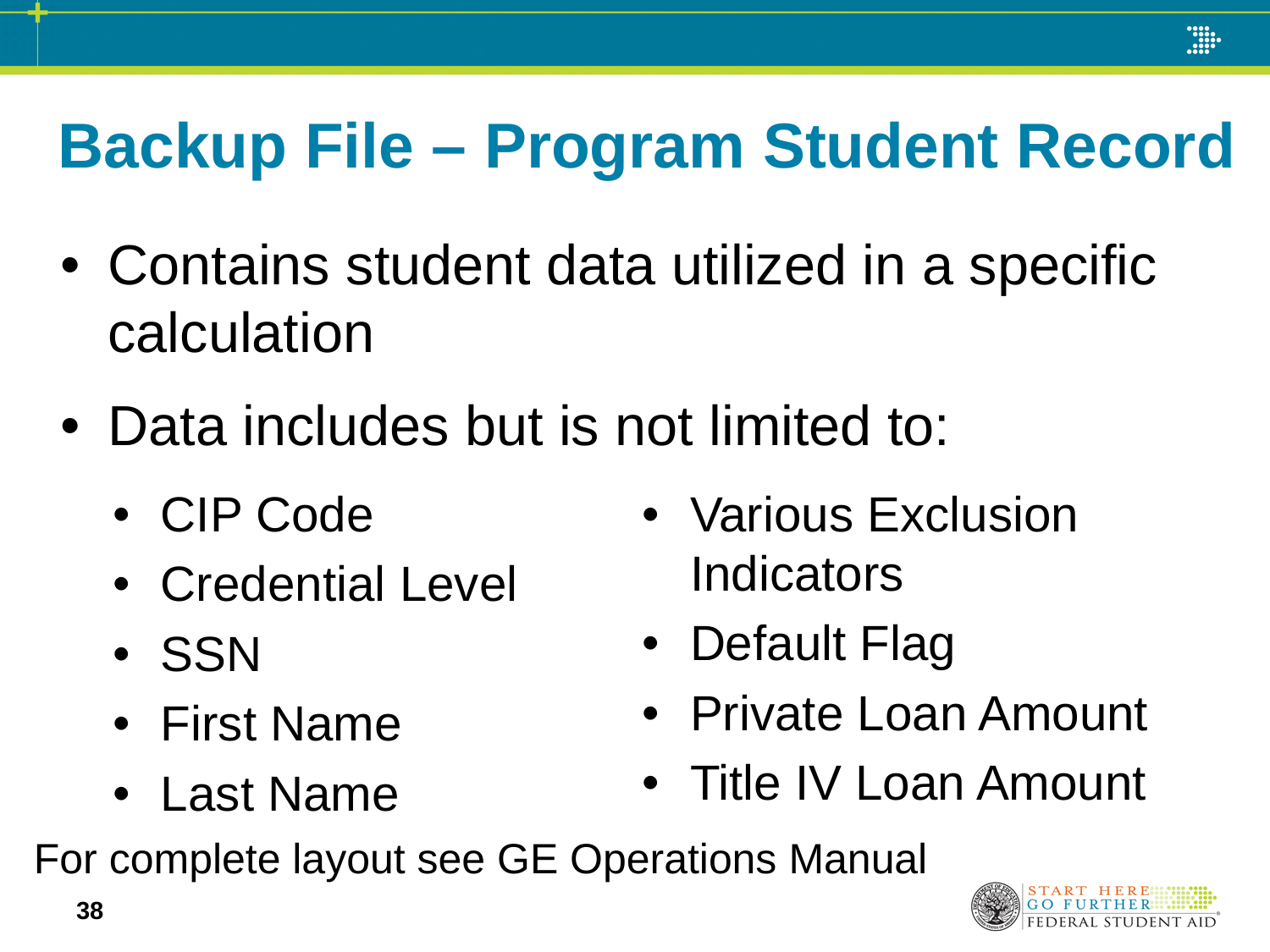

# Backup File – Program Student Record
Contains student data utilized in a specific calculation
Data includes but is not limited to:
CIP Code
Credential Level
SSN
First Name
Last Name
Various Exclusion Indicators
Default Flag
Private Loan Amount
Title IV Loan Amount

For complete layout see GE Operations Manual
38